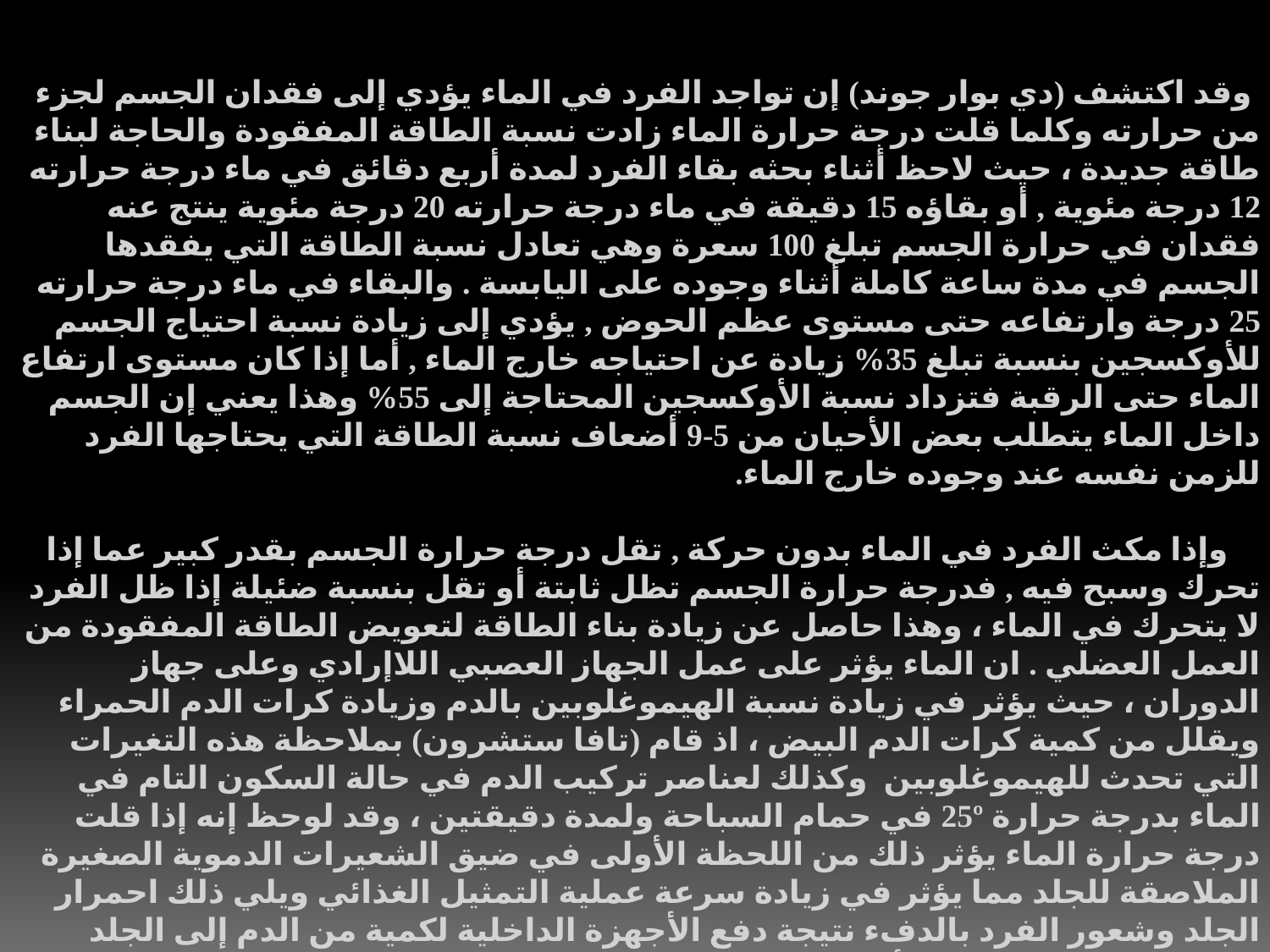

وقد اكتشف (دي بوار جوند) إن تواجد الفرد في الماء يؤدي إلى فقدان الجسم لجزء من حرارته وكلما قلت درجة حرارة الماء زادت نسبة الطاقة المفقودة والحاجة لبناء طاقة جديدة ، حيث لاحظ أثناء بحثه بقاء الفرد لمدة أربع دقائق في ماء درجة حرارته 12 درجة مئوية , أو بقاؤه 15 دقيقة في ماء درجة حرارته 20 درجة مئوية ينتج عنه فقدان في حرارة الجسم تبلغ 100 سعرة وهي تعادل نسبة الطاقة التي يفقدها الجسم في مدة ساعة كاملة أثناء وجوده على اليابسة . والبقاء في ماء درجة حرارته 25 درجة وارتفاعه حتى مستوى عظم الحوض , يؤدي إلى زيادة نسبة احتياج الجسم للأوكسجين بنسبة تبلغ 35% زيادة عن احتياجه خارج الماء , أما إذا كان مستوى ارتفاع الماء حتى الرقبة فتزداد نسبة الأوكسجين المحتاجة إلى 55% وهذا يعني إن الجسم داخل الماء يتطلب بعض الأحيان من 5-9 أضعاف نسبة الطاقة التي يحتاجها الفرد للزمن نفسه عند وجوده خارج الماء.

    وإذا مكث الفرد في الماء بدون حركة , تقل درجة حرارة الجسم بقدر كبير عما إذا تحرك وسبح فيه , فدرجة حرارة الجسم تظل ثابتة أو تقل بنسبة ضئيلة إذا ظل الفرد لا يتحرك في الماء ، وهذا حاصل عن زيادة بناء الطاقة لتعويض الطاقة المفقودة من العمل العضلي . ان الماء يؤثر على عمل الجهاز العصبي اللاإرادي وعلى جهاز الدوران ، حيث يؤثر في زيادة نسبة الهيموغلوبين بالدم وزيادة كرات الدم الحمراء ويقلل من كمية كرات الدم البيض ، اذ قام (تافا ستشرون) بملاحظة هذه التغيرات التي تحدث للهيموغلوبين  وكذلك لعناصر تركيب الدم في حالة السكون التام في الماء بدرجة حرارة 25º في حمام السباحة ولمدة دقيقتين ، وقد لوحظ إنه إذا قلت درجة حرارة الماء يؤثر ذلك من اللحظة الأولى في ضيق الشعيرات الدموية الصغيرة  الملاصقة للجلد مما يؤثر في زيادة سرعة عملية التمثيل الغذائي ويلي ذلك احمرار الجلد وشعور الفرد بالدفء نتيجة دفع الأجهزة الداخلية لكمية من الدم إلى الجلد  وهذا يحدث تلقائيا من الأجهزة الداخلية في الجسم .
 إن تعريض الجسم للشمس والهواء والماء وبشكل خاص في موسم الصيف له تأثير ايجابي في الصحة العامة للإنسان , حيث تؤثر بشكل متغير في تركيبه العضوي فالجسم بحاجة ماسة وبصورة مستمرة إلى العناصر الحيوية التي تحتويها أشعة الشمس , والماء يعمل بصورة دائمة على نظافة وحيوية الجسم وفتح المسامات الجلدية لإفراز ما هو زائد عن الجسم.